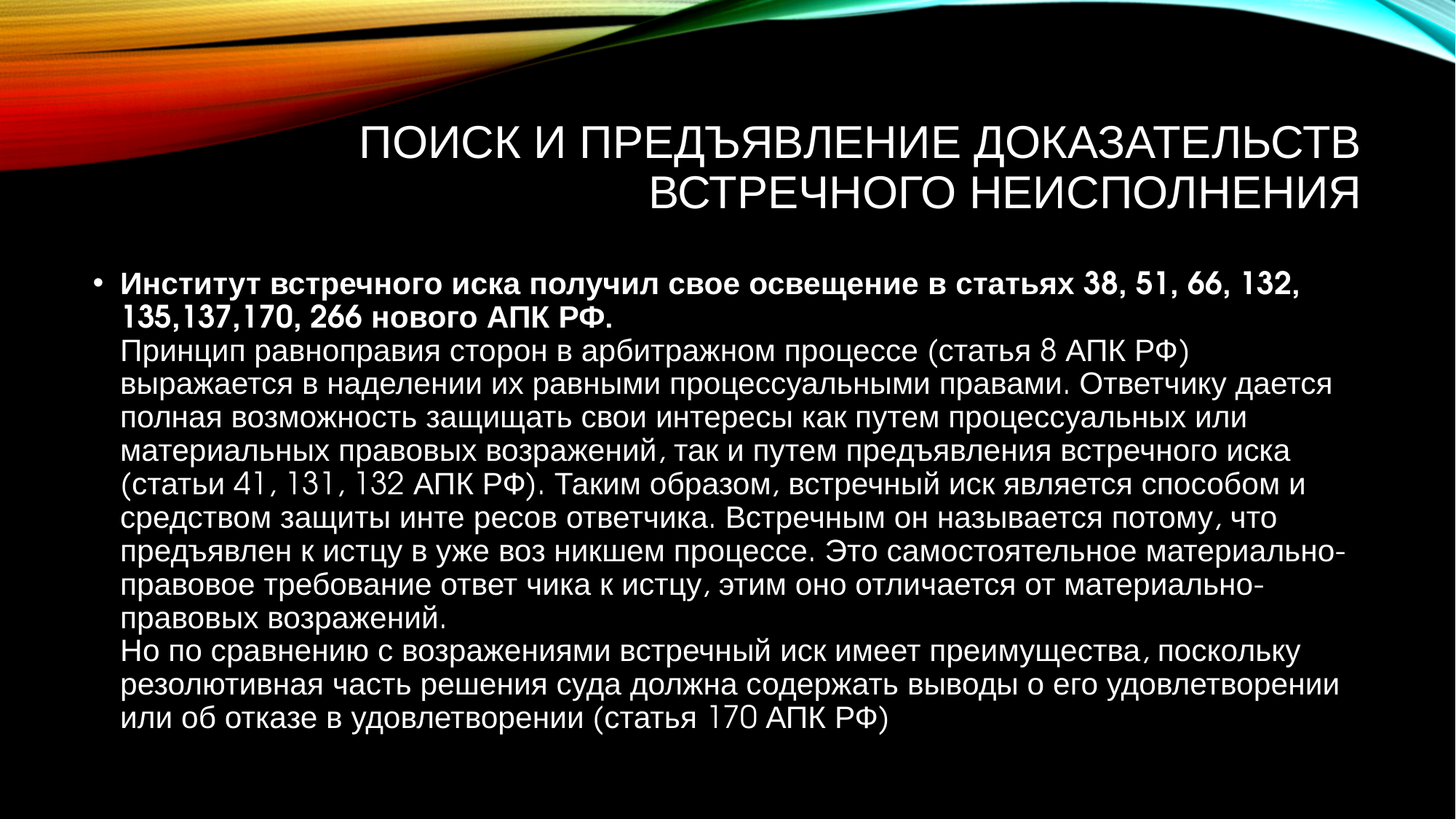

# Поиск и предъявление доказательств встречного неисполнения
Институт встречного иска получил свое освещение в статьях 38, 51, 66, 132, 135,137,170, 266 нового АПК РФ.
Принцип равноправия сторон в арбитражном процессе (статья 8 АПК РФ) выражается в наделении их равными процессуальными правами. Ответчику дается полная возможность защищать свои интересы как путем процессуальных или материальных правовых возражений, так и путем предъявления встречного иска (статьи 41, 131, 132 АПК РФ). Таким образом, встречный иск является способом и средством защиты инте ресов ответчика. Встречным он называется потому, что предъявлен к истцу в уже воз никшем процессе. Это самостоятельное материально-правовое требование ответ чика к истцу, этим оно отличается от материально-правовых возражений.
Но по сравнению с возражениями встречный иск имеет преимущества, поскольку резолютивная часть решения суда должна содержать выводы о его удовлетворении или об отказе в удовлетворении (статья 170 АПК РФ)